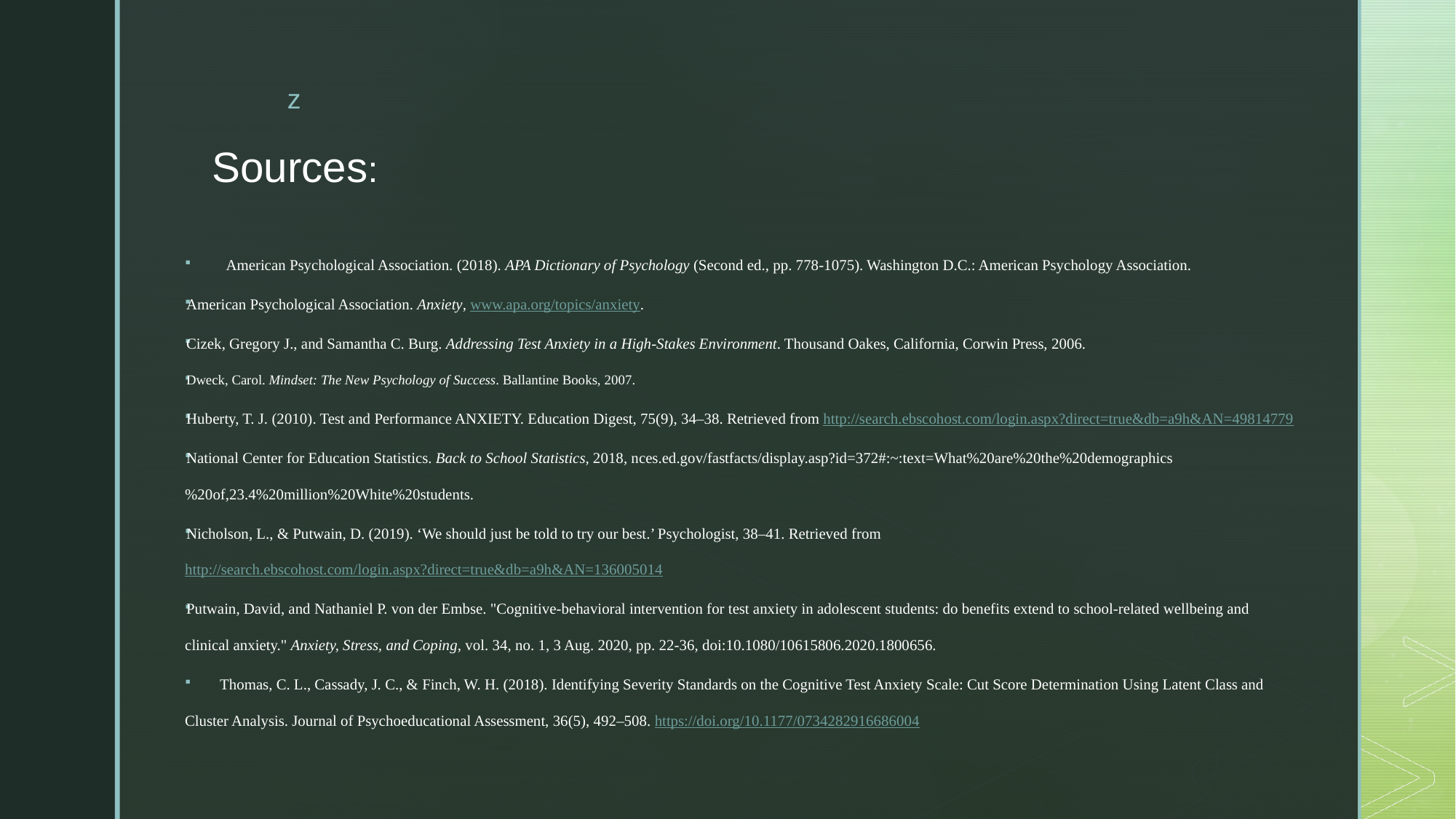

Sources:
American Psychological Association. (2018). APA Dictionary of Psychology (Second ed., pp. 778-1075). Washington D.C.: American Psychology Association.
American Psychological Association. Anxiety, www.apa.org/topics/anxiety.
Cizek, Gregory J., and Samantha C. Burg. Addressing Test Anxiety in a High-Stakes Environment. Thousand Oakes, California, Corwin Press, 2006.
Dweck, Carol. Mindset: The New Psychology of Success. Ballantine Books, 2007.
Huberty, T. J. (2010). Test and Performance ANXIETY. Education Digest, 75(9), 34–38. Retrieved from http://search.ebscohost.com/login.aspx?direct=true&db=a9h&AN=49814779
National Center for Education Statistics. Back to School Statistics, 2018, nces.ed.gov/fastfacts/display.asp?id=372#:~:text=What%20are%20the%20demographics%20of,23.4%20million%20White%20students.
Nicholson, L., & Putwain, D. (2019). ‘We should just be told to try our best.’ Psychologist, 38–41. Retrieved from http://search.ebscohost.com/login.aspx?direct=true&db=a9h&AN=136005014
Putwain, David, and Nathaniel P. von der Embse. "Cognitive-behavioral intervention for test anxiety in adolescent students: do benefits extend to school-related wellbeing and clinical anxiety." Anxiety, Stress, and Coping, vol. 34, no. 1, 3 Aug. 2020, pp. 22-36, doi:10.1080/10615806.2020.1800656.
	  Thomas, C. L., Cassady, J. C., & Finch, W. H. (2018). Identifying Severity Standards on the Cognitive Test Anxiety Scale: Cut Score Determination Using Latent Class and Cluster Analysis. Journal of Psychoeducational Assessment, 36(5), 492–508. https://doi.org/10.1177/0734282916686004